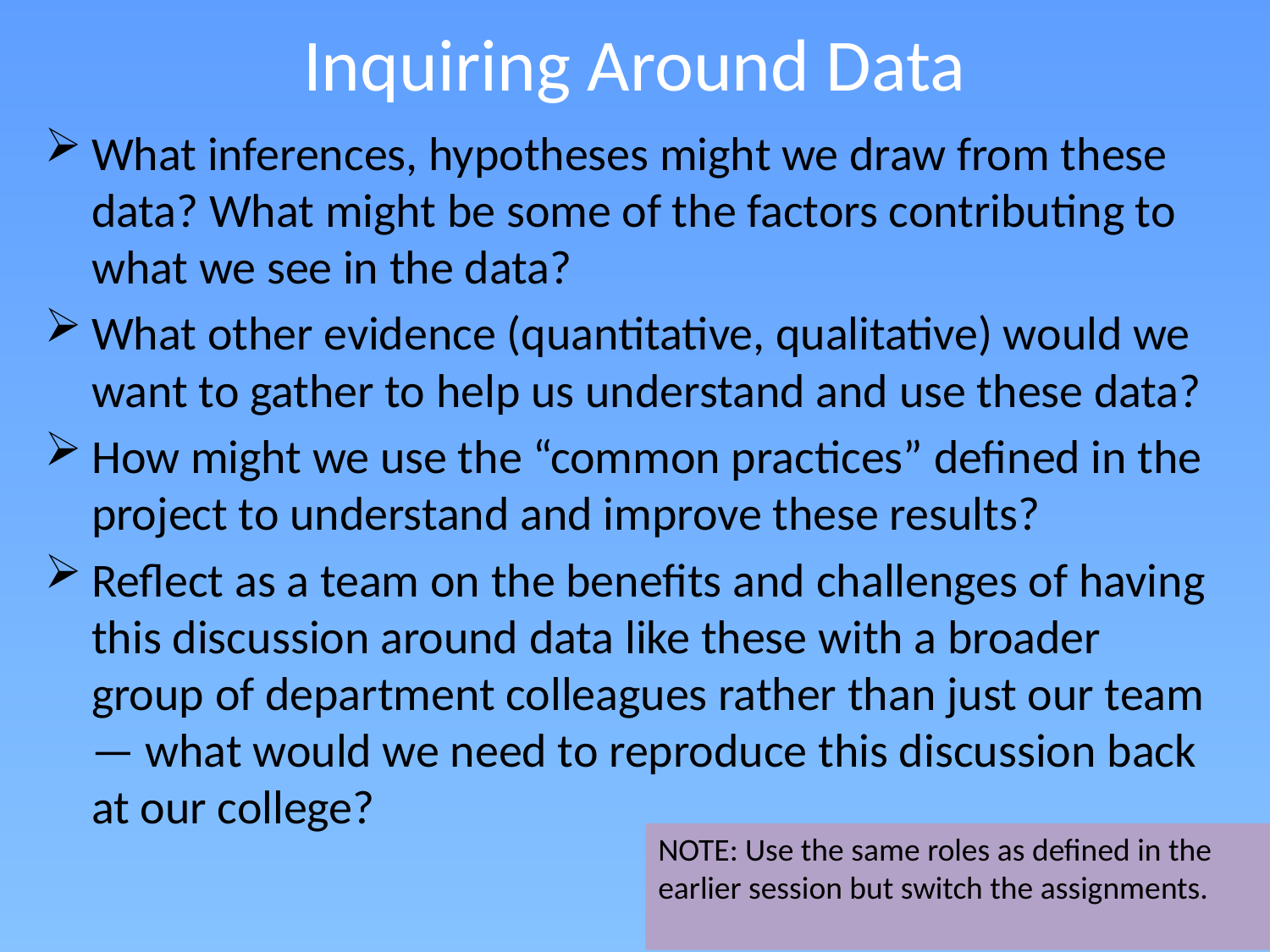

# Inquiring Around Data
What inferences, hypotheses might we draw from these data? What might be some of the factors contributing to what we see in the data?
What other evidence (quantitative, qualitative) would we want to gather to help us understand and use these data?
How might we use the “common practices” defined in the project to understand and improve these results?
Reflect as a team on the benefits and challenges of having this discussion around data like these with a broader group of department colleagues rather than just our team— what would we need to reproduce this discussion back at our college?
NOTE: Use the same roles as defined in the earlier session but switch the assignments.